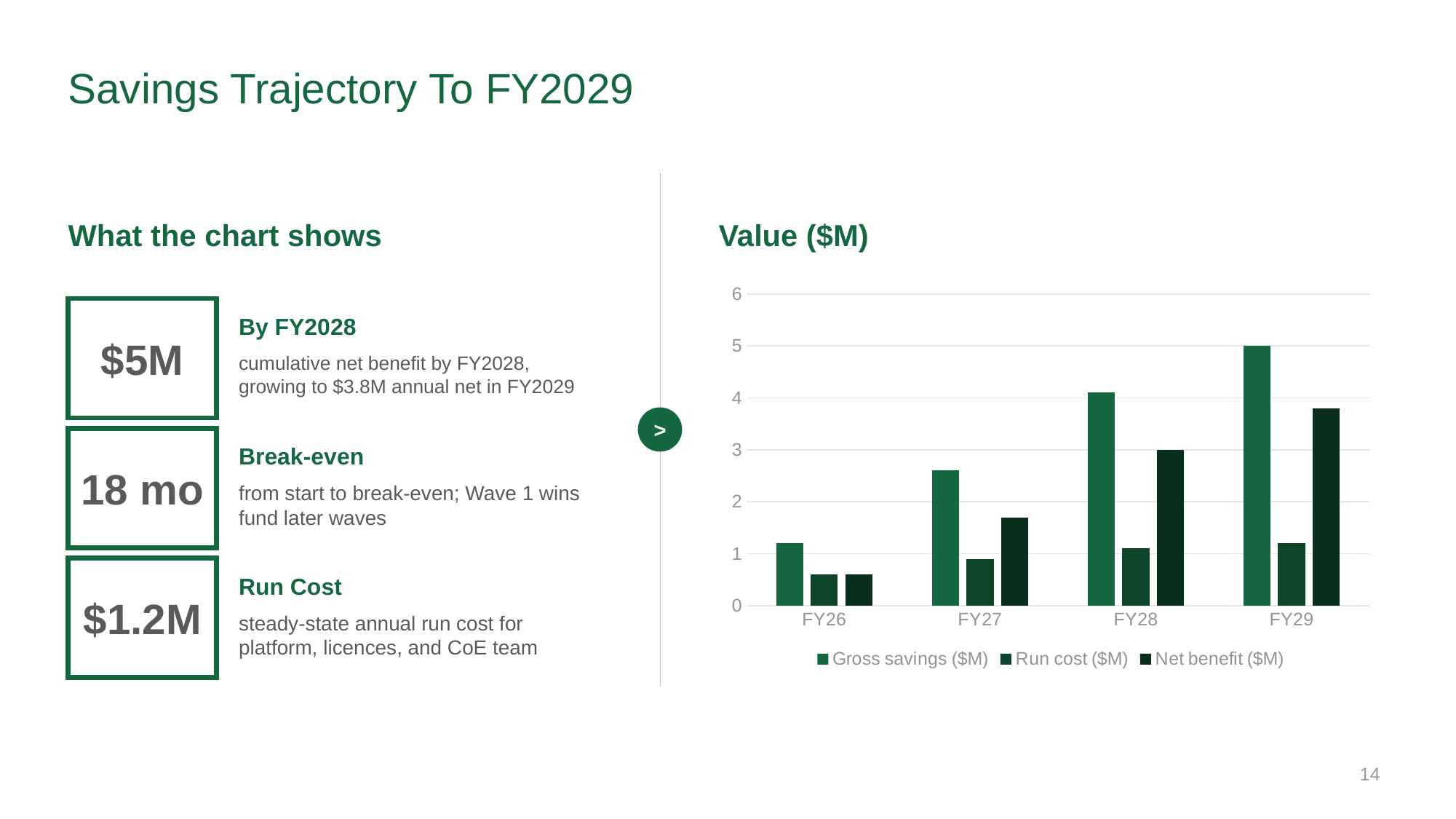

# Savings Trajectory To FY2029
>
What the chart shows
Value ($M)

### Chart

| Category | Gross savings ($M) | Run cost ($M) | Net benefit ($M) |
|---|---|---|---|
| FY26 | 1.2 | 0.6 | 0.6 |
| FY27 | 2.6 | 0.9 | 1.7 |
| FY28 | 4.1 | 1.1 | 3.0 |
| FY29 | 5.0 | 1.2 | 3.8 |
$5M
By FY2028
cumulative net benefit by FY2028, growing to $3.8M annual net in FY2029
18 mo
Break-even
from start to break-even; Wave 1 wins fund later waves
$1.2M
Run Cost
steady-state annual run cost for platform, licences, and CoE team
14